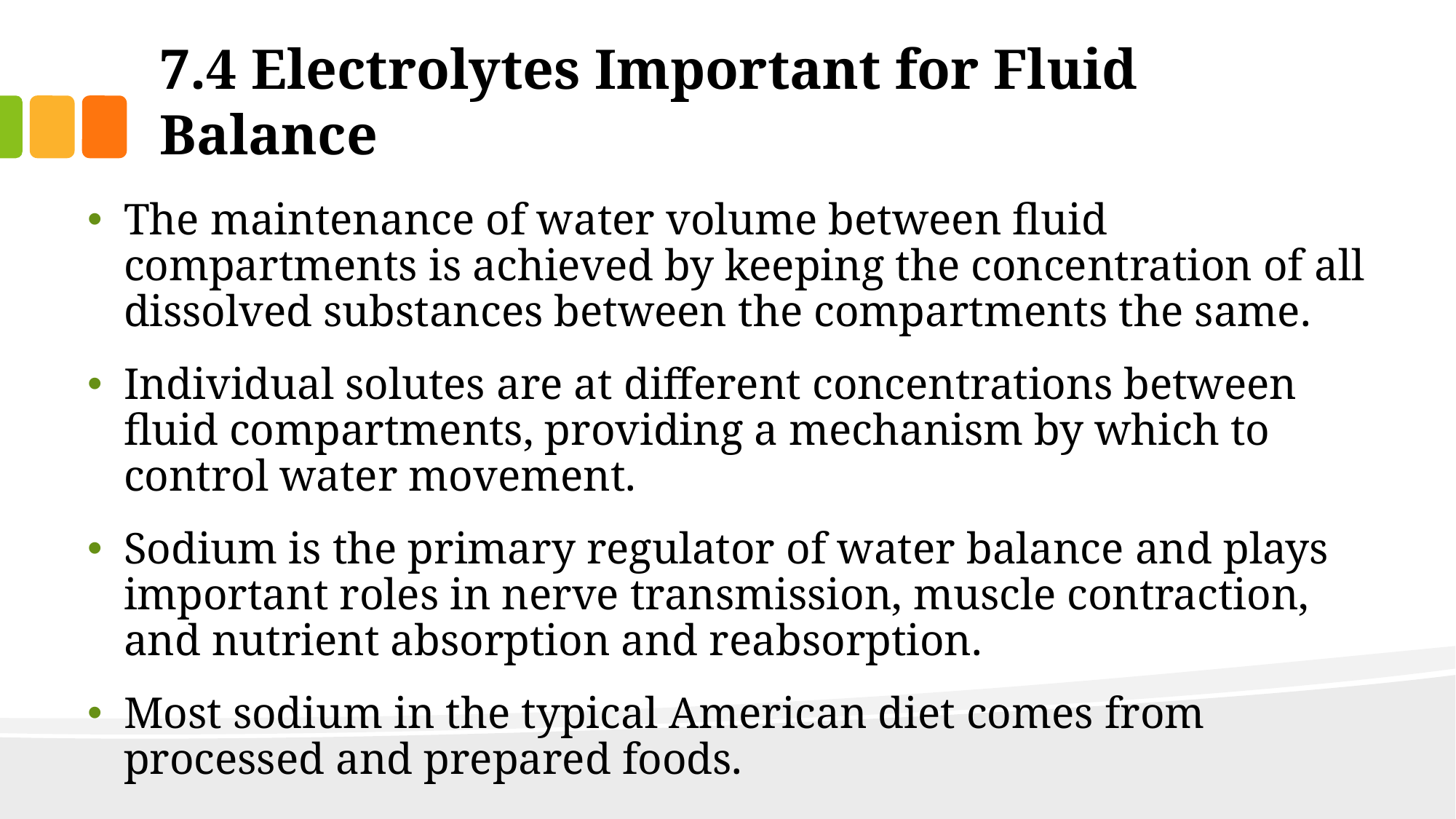

# 7.4 Electrolytes Important for Fluid Balance
The maintenance of water volume between fluid compartments is achieved by keeping the concentration of all dissolved substances between the compartments the same.
Individual solutes are at different concentrations between fluid compartments, providing a mechanism by which to control water movement.
Sodium is the primary regulator of water balance and plays important roles in nerve transmission, muscle contraction, and nutrient absorption and reabsorption.
Most sodium in the typical American diet comes from processed and prepared foods.